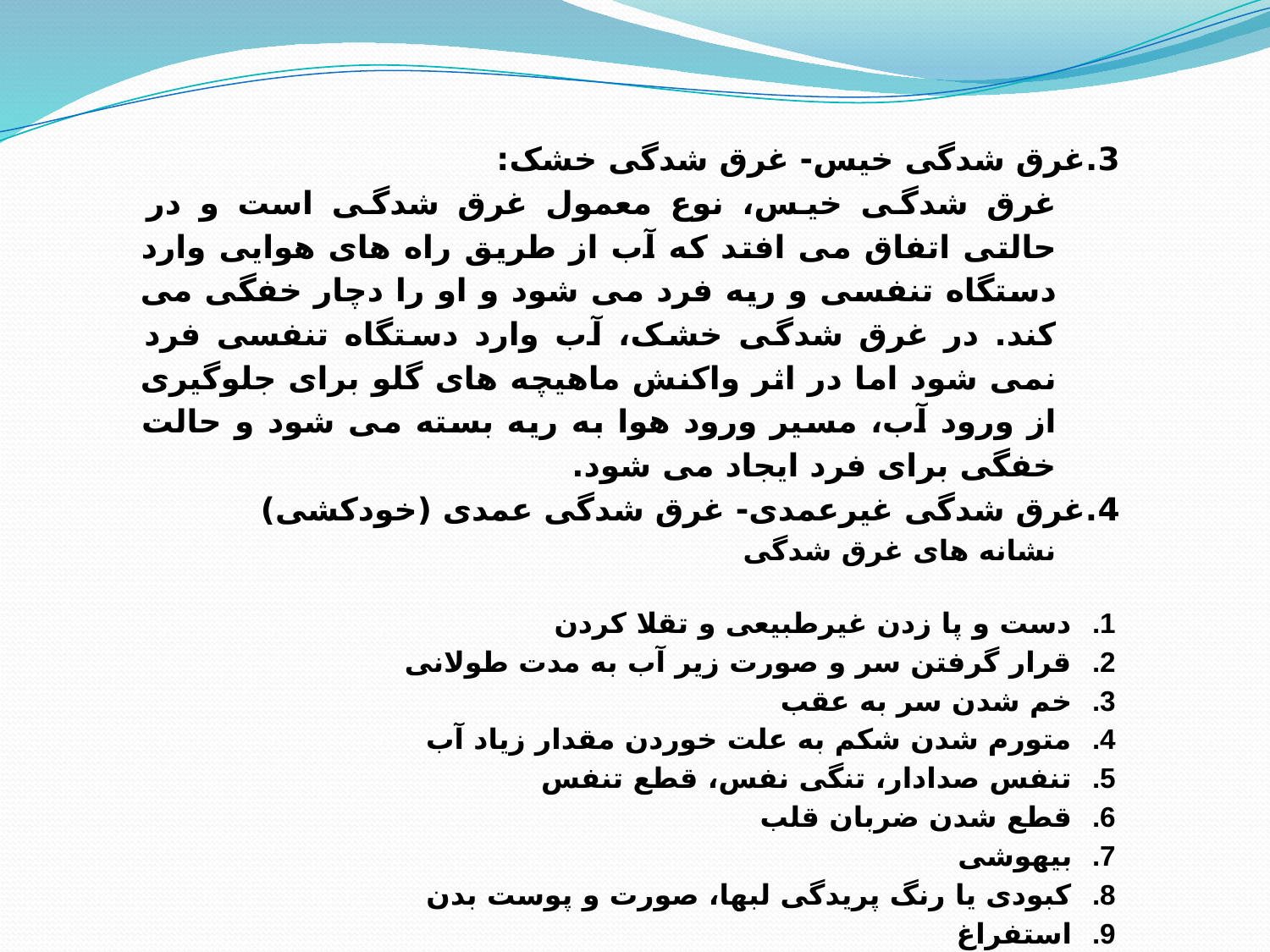

3.غرق شدگی خیس- غرق شدگی خشک:
غرق شدگی خیس، نوع معمول غرق شدگی است و در حالتی اتفاق می افتد که آب از طریق راه های هوایی وارد دستگاه تنفسی و ریه فرد می شود و او را دچار خفگی می کند. در غرق شدگی خشک، آب وارد دستگاه تنفسی فرد نمی شود اما در اثر واکنش ماهیچه های گلو برای جلوگیری از ورود آب، مسیر ورود هوا به ریه بسته می شود و حالت خفگی برای فرد ایجاد می شود.
4.غرق شدگی غیرعمدی- غرق شدگی عمدی (خودکشی)
نشانه های غرق شدگی

دست و پا زدن غیرطبیعی و تقلا کردن
قرار گرفتن سر و صورت زیر آب به مدت طولانی
خم شدن سر به عقب
متورم شدن شکم به علت خوردن مقدار زیاد آب
تنفس صدادار، تنگی نفس، قطع تنفس
قطع شدن ضربان قلب
بیهوشی
کبودی یا رنگ پریدگی لبها، صورت و پوست بدن
استفراغ
سرفه